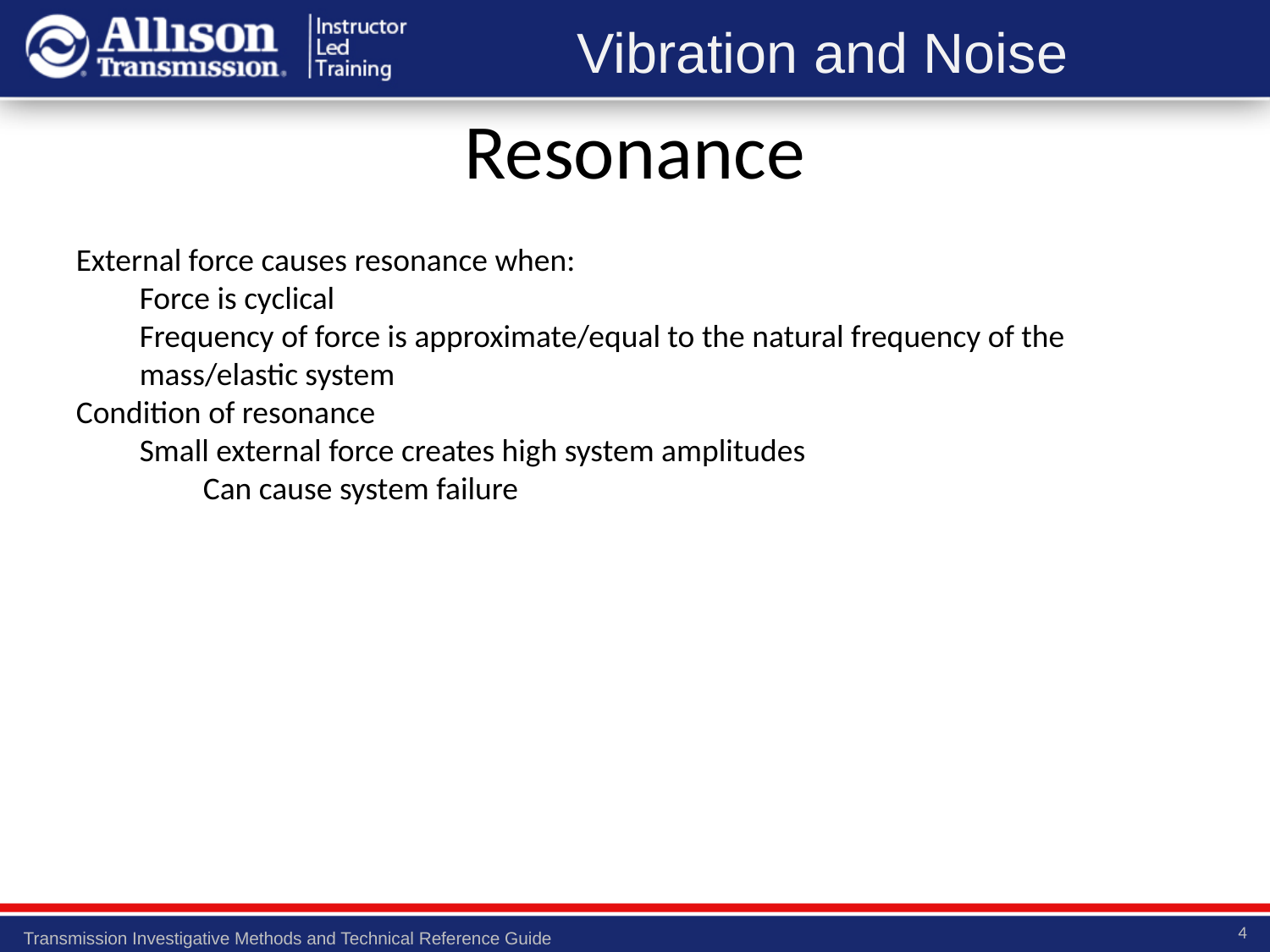

Resonance
External force causes resonance when:
Force is cyclical
Frequency of force is approximate/equal to the natural frequency of the mass/elastic system
Condition of resonance
Small external force creates high system amplitudes
Can cause system failure

4